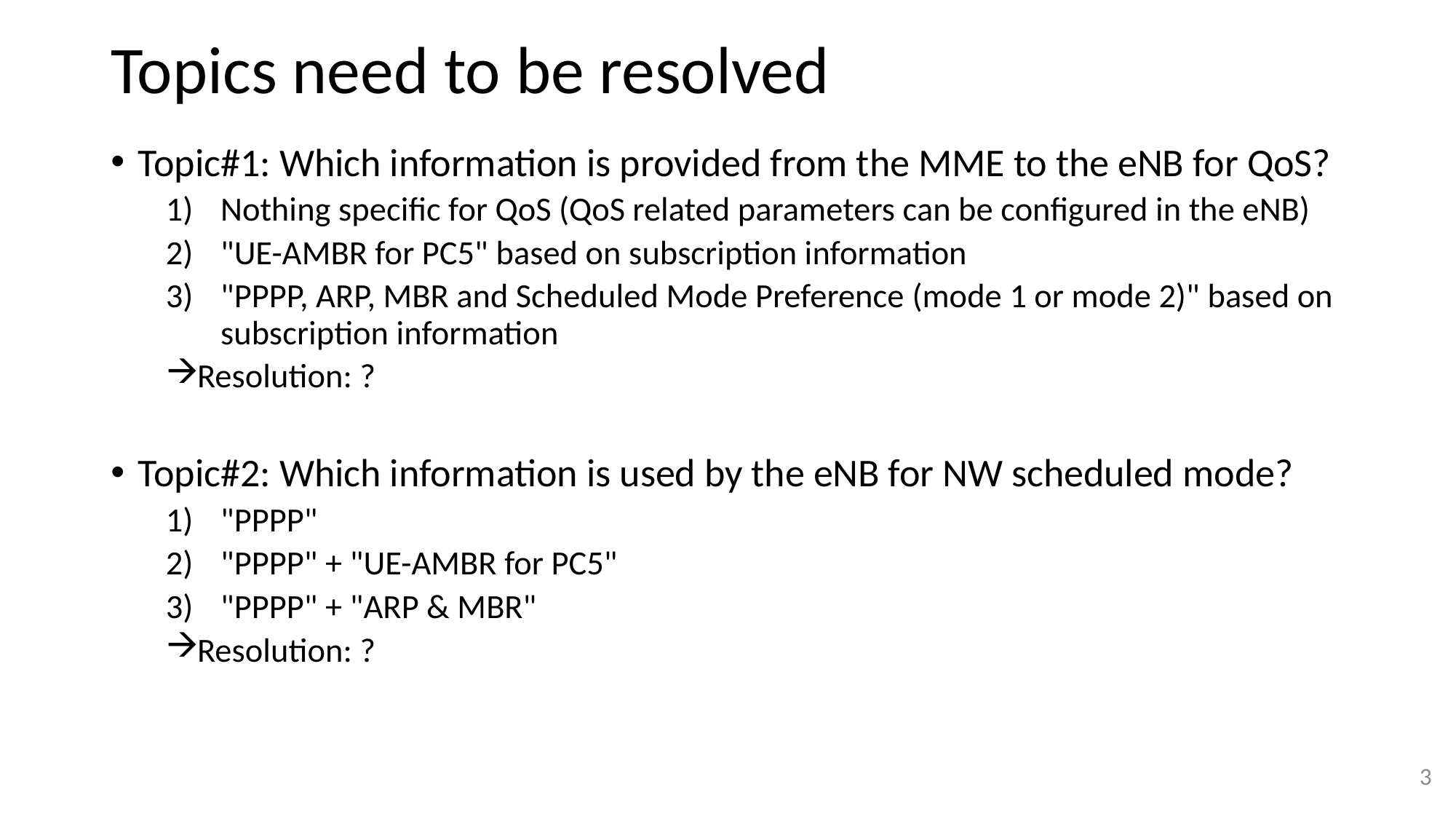

# Topics need to be resolved
Topic#1: Which information is provided from the MME to the eNB for QoS?
Nothing specific for QoS (QoS related parameters can be configured in the eNB)
"UE-AMBR for PC5" based on subscription information
"PPPP, ARP, MBR and Scheduled Mode Preference (mode 1 or mode 2)" based on subscription information
Resolution: ?

Topic#2: Which information is used by the eNB for NW scheduled mode?
"PPPP"
"PPPP" + "UE-AMBR for PC5"
"PPPP" + "ARP & MBR"
Resolution: ?

3